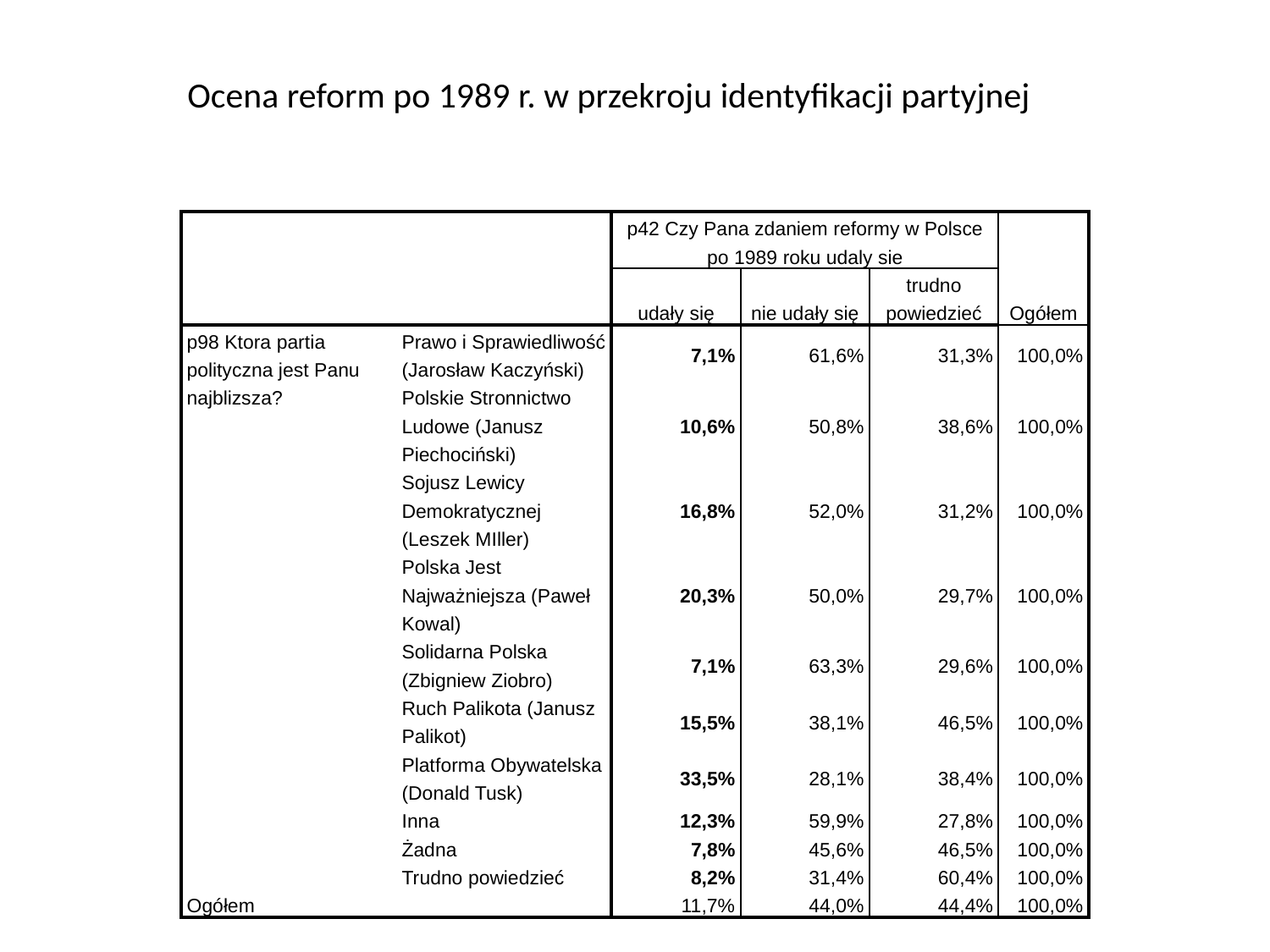

Ocena reform po 1989 r. w przekroju identyfikacji partyjnej
|  |  | p42 Czy Pana zdaniem reformy w Polsce po 1989 roku udaly sie |  |  | Ogółem |
| --- | --- | --- | --- | --- | --- |
|  |  | udały się | nie udały się | trudno powiedzieć |  |
| p98 Ktora partia polityczna jest Panu najblizsza? | Prawo i Sprawiedliwość (Jarosław Kaczyński) | 7,1% | 61,6% | 31,3% | 100,0% |
|  | Polskie Stronnictwo Ludowe (Janusz Piechociński) | 10,6% | 50,8% | 38,6% | 100,0% |
|  | Sojusz Lewicy Demokratycznej (Leszek MIller) | 16,8% | 52,0% | 31,2% | 100,0% |
|  | Polska Jest Najważniejsza (Paweł Kowal) | 20,3% | 50,0% | 29,7% | 100,0% |
|  | Solidarna Polska (Zbigniew Ziobro) | 7,1% | 63,3% | 29,6% | 100,0% |
|  | Ruch Palikota (Janusz Palikot) | 15,5% | 38,1% | 46,5% | 100,0% |
|  | Platforma Obywatelska (Donald Tusk) | 33,5% | 28,1% | 38,4% | 100,0% |
|  | Inna | 12,3% | 59,9% | 27,8% | 100,0% |
|  | Żadna | 7,8% | 45,6% | 46,5% | 100,0% |
|  | Trudno powiedzieć | 8,2% | 31,4% | 60,4% | 100,0% |
| Ogółem |  | 11,7% | 44,0% | 44,4% | 100,0% |